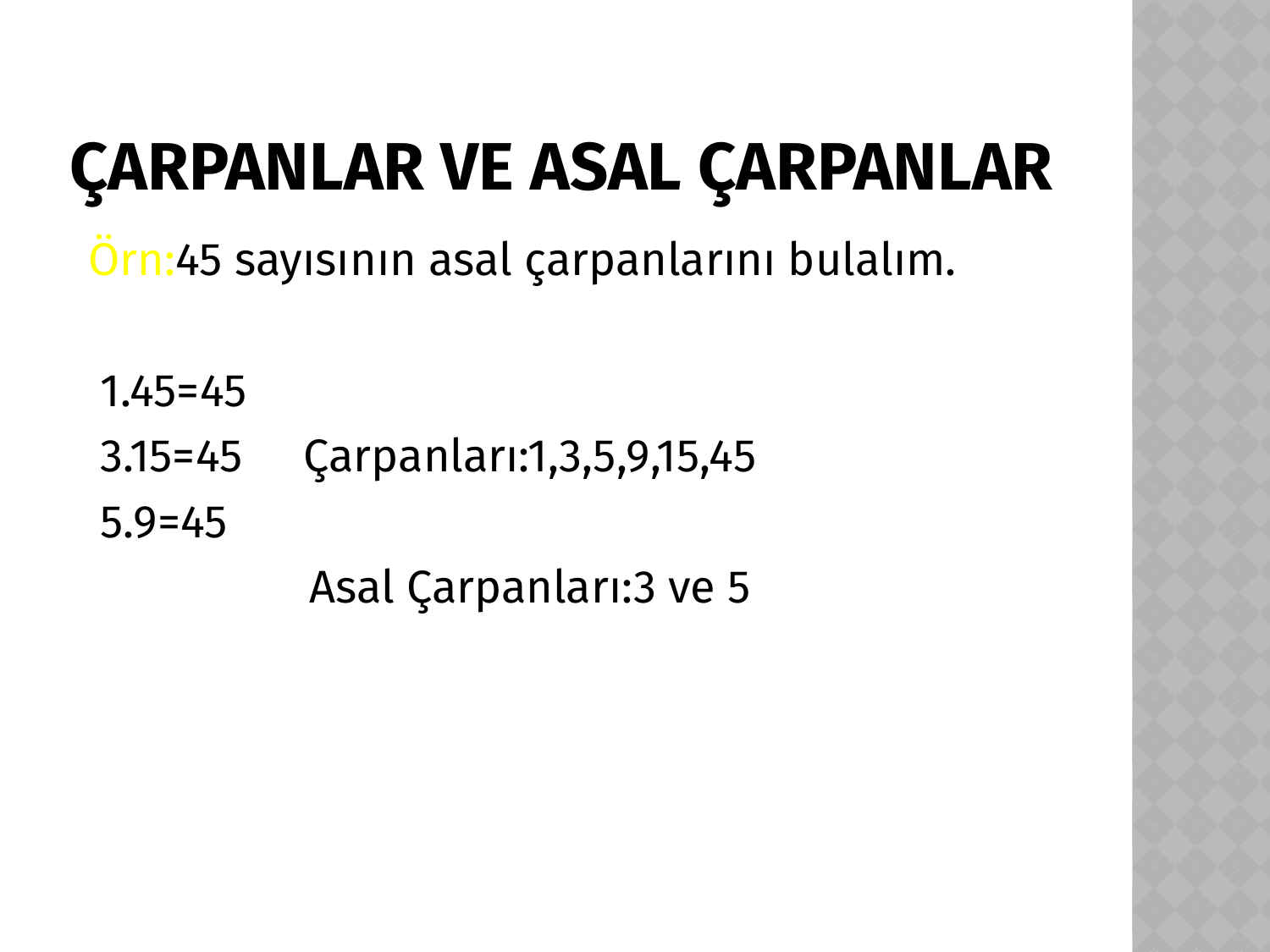

# Çarpanlar ve asal çarpanlar
 Örn:45 sayısının asal çarpanlarını bulalım.

  1.45=45
  3.15=45     Çarpanları:1,3,5,9,15,45
  5.9=45
                   Asal Çarpanları:3 ve 5